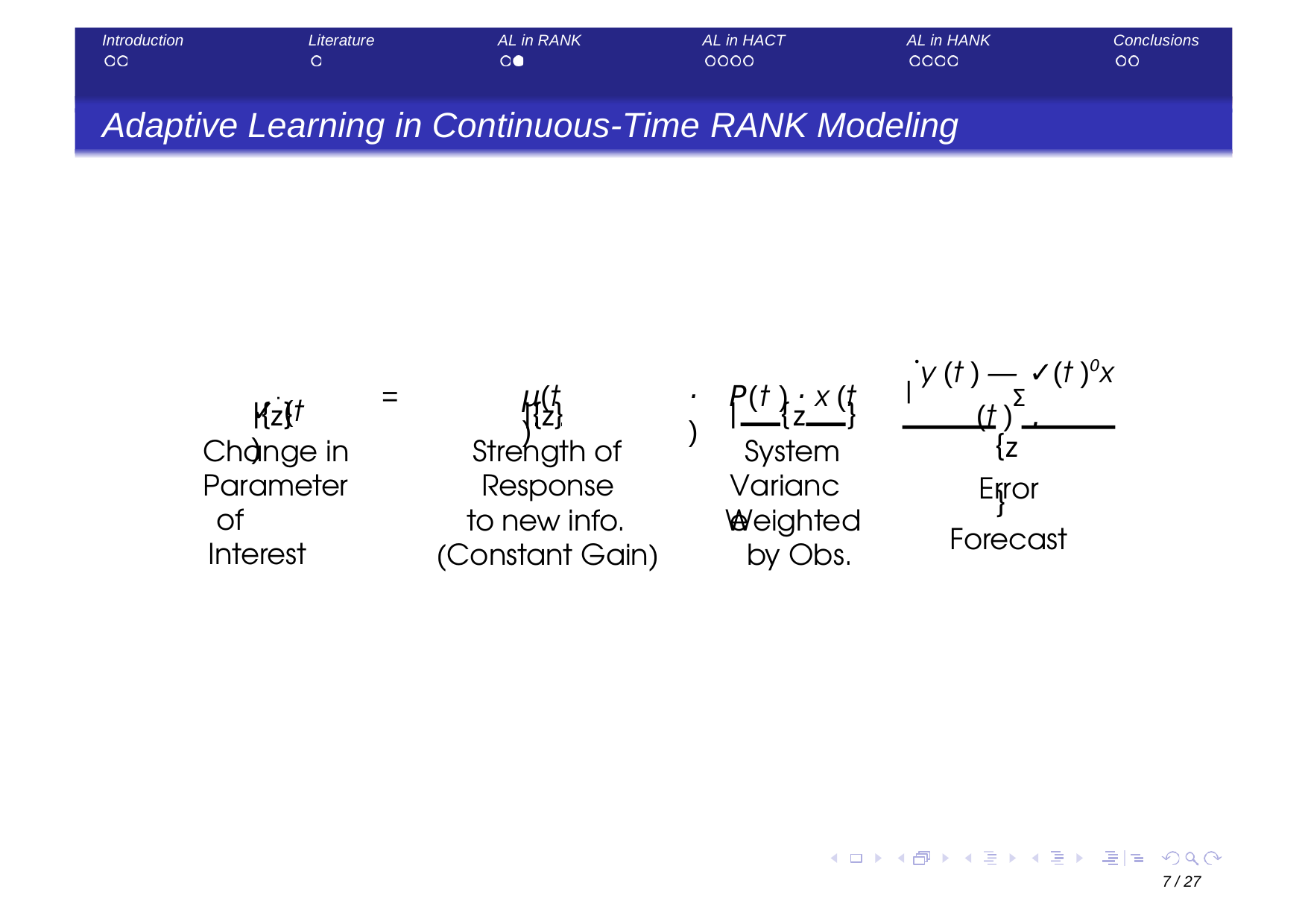

Introduction
Literature
AL in RANK
AL in HACT
AL in HANK
Conclusions

Adaptive Learning in Continuous-Time RANK Modeling

✓˙(t )
=
μ(t )
·	P(t ) · x (t )
|.y (t ) —   ✓(t )0x (t )Σ .
{z	}
Forecast
|{z}
|{z}
|	{z	}

Change in
Strength of
System
Parameter  of Interest
Response
Variance
Error
to new info.  (Constant Gain)
Weighted  by Obs.
7 / 27